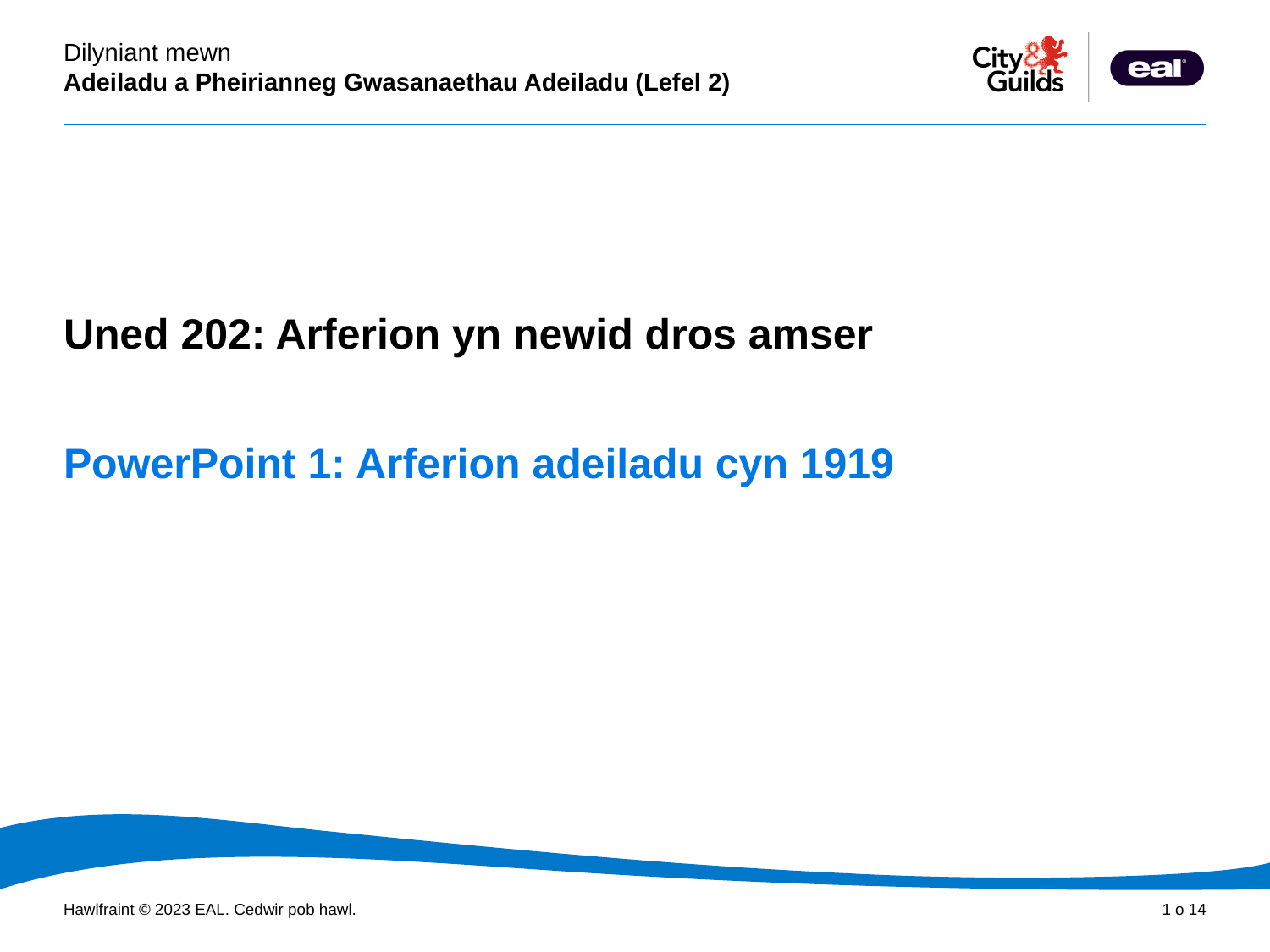

Cyflwyniad PowerPoint
Uned 202: Arferion yn newid dros amser
PowerPoint 1: Arferion adeiladu cyn 1919